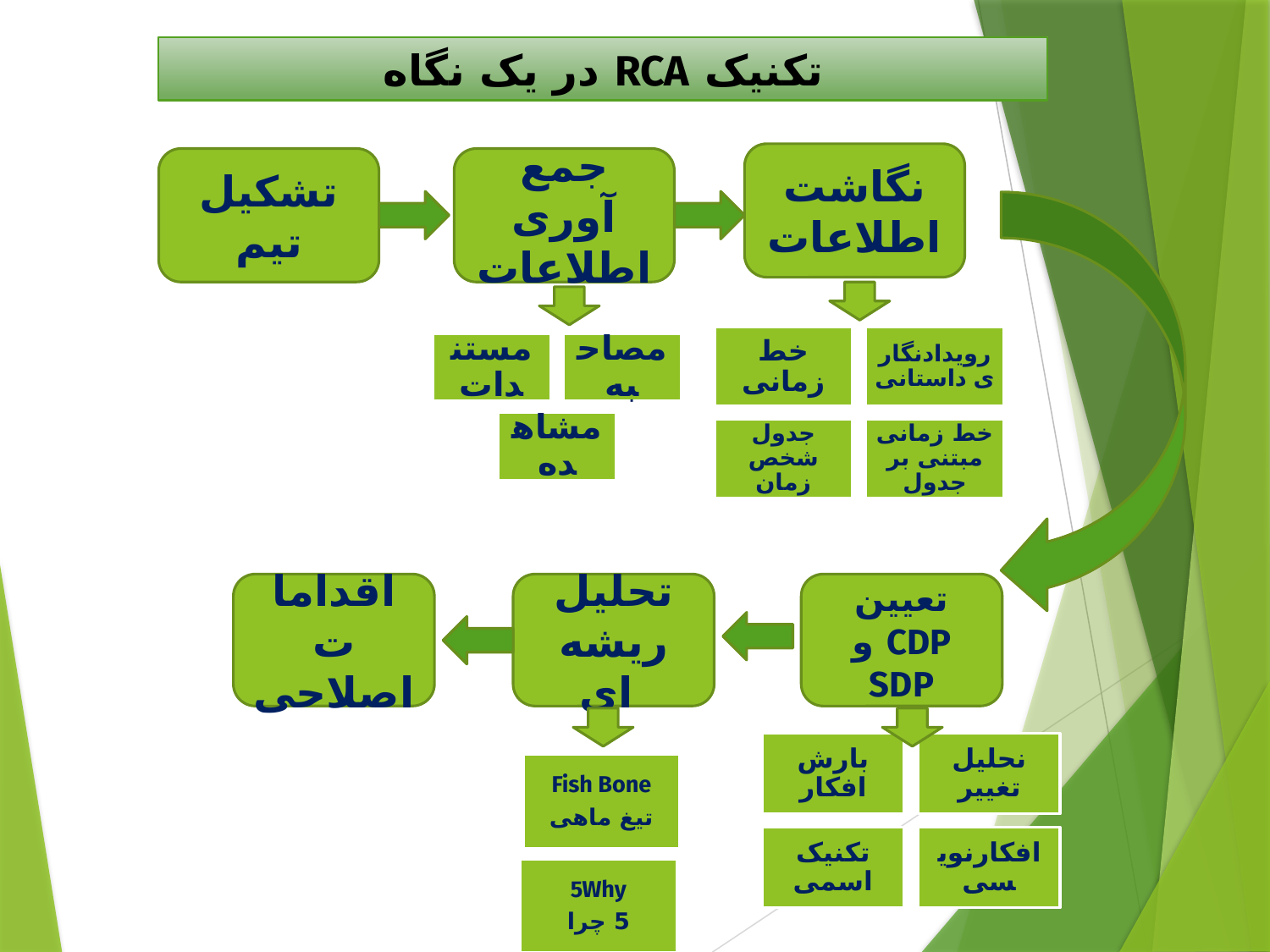

تکنیک RCA در یک نگاه
نگاشت اطلاعات
تشکیل تیم

جمع آوری اطلاعات

خط زمانی
رویدادنگاری داستانی
جدول شخص زمان
خط زمانی مبتنی بر جدول
مستندات
مصاحبه
مشاهده

اقدامات اصلاحی
تحلیل ریشه ای

تعیین CDP و SDP
بارش افکار
نحلیل تغییر
تکنیک اسمی
افکارنویسی

Fish Bone
تیغ ماهی
5Why
5 چرا